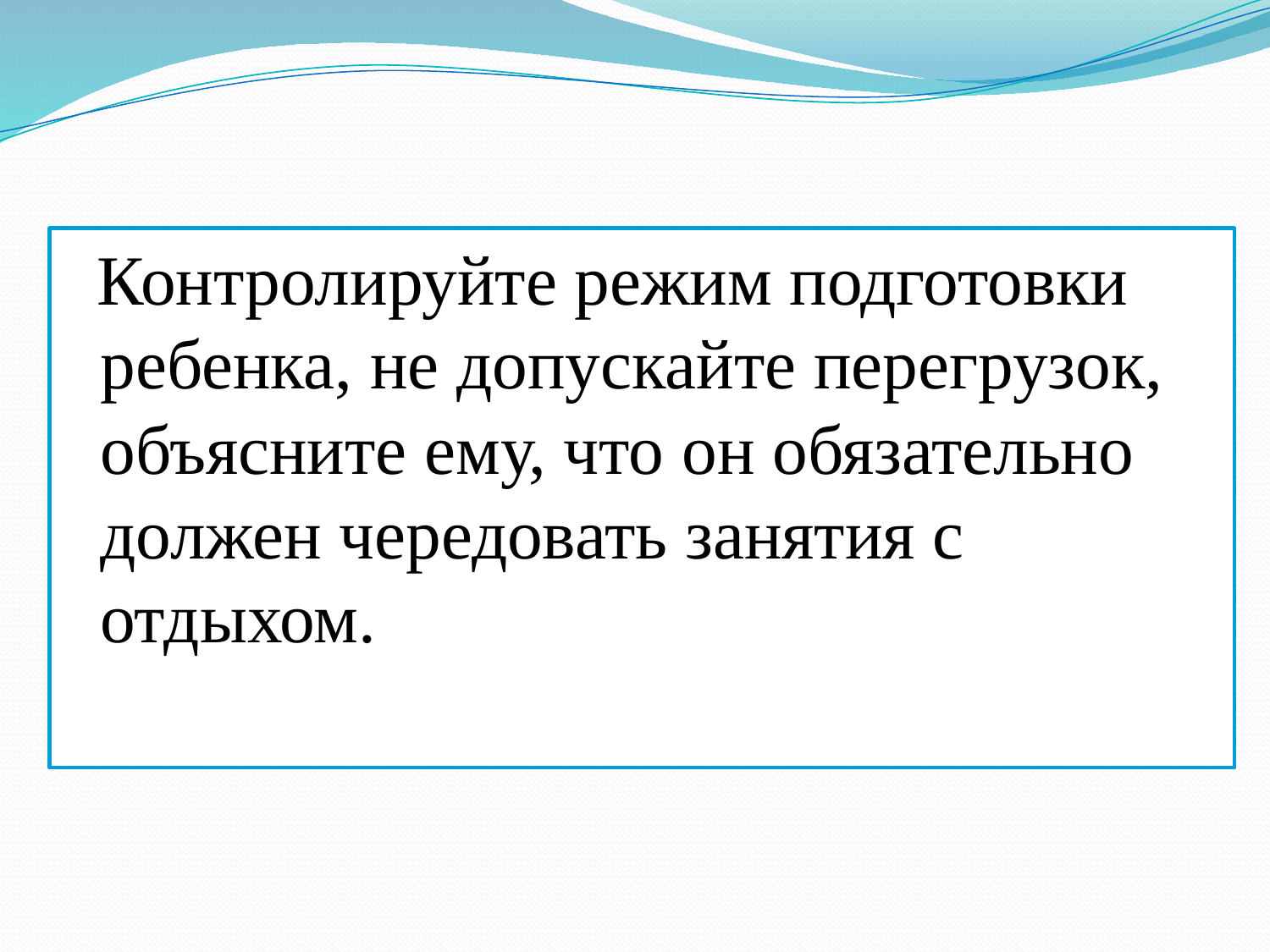

Контролируйте режим подготовки ребенка, не допускайте перегрузок, объясните ему, что он обязательно должен чередовать занятия с отдыхом.